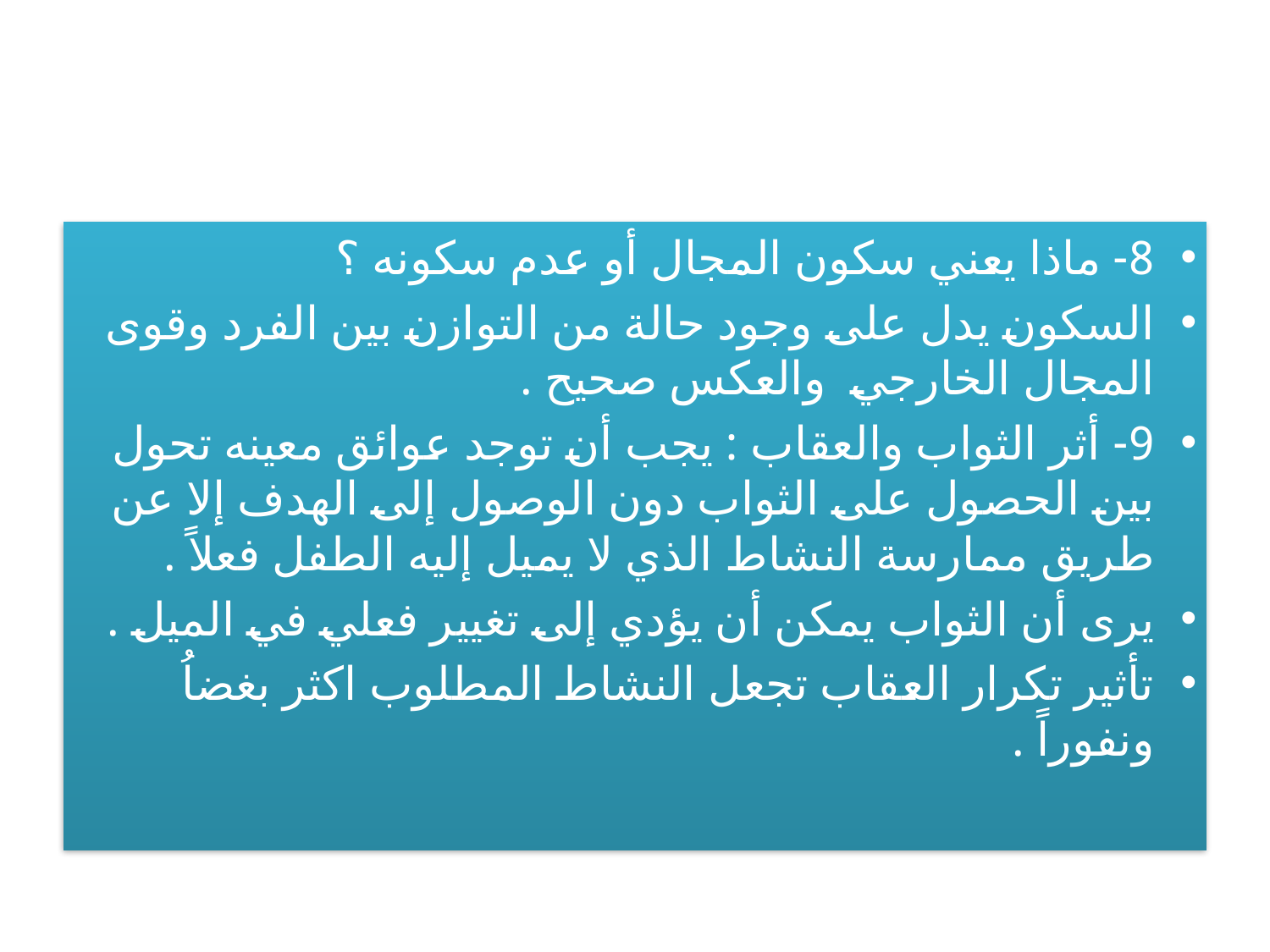

8- ماذا يعني سكون المجال أو عدم سكونه ؟
السكون يدل على وجود حالة من التوازن بين الفرد وقوى المجال الخارجي  والعكس صحيح .
9- أثر الثواب والعقاب : يجب أن توجد عوائق معينه تحول بين الحصول على الثواب دون الوصول إلى الهدف إلا عن طريق ممارسة النشاط الذي لا يميل إليه الطفل فعلاً .
يرى أن الثواب يمكن أن يؤدي إلى تغيير فعلي في الميل .
تأثير تكرار العقاب تجعل النشاط المطلوب اكثر بغضاُ ونفوراً .